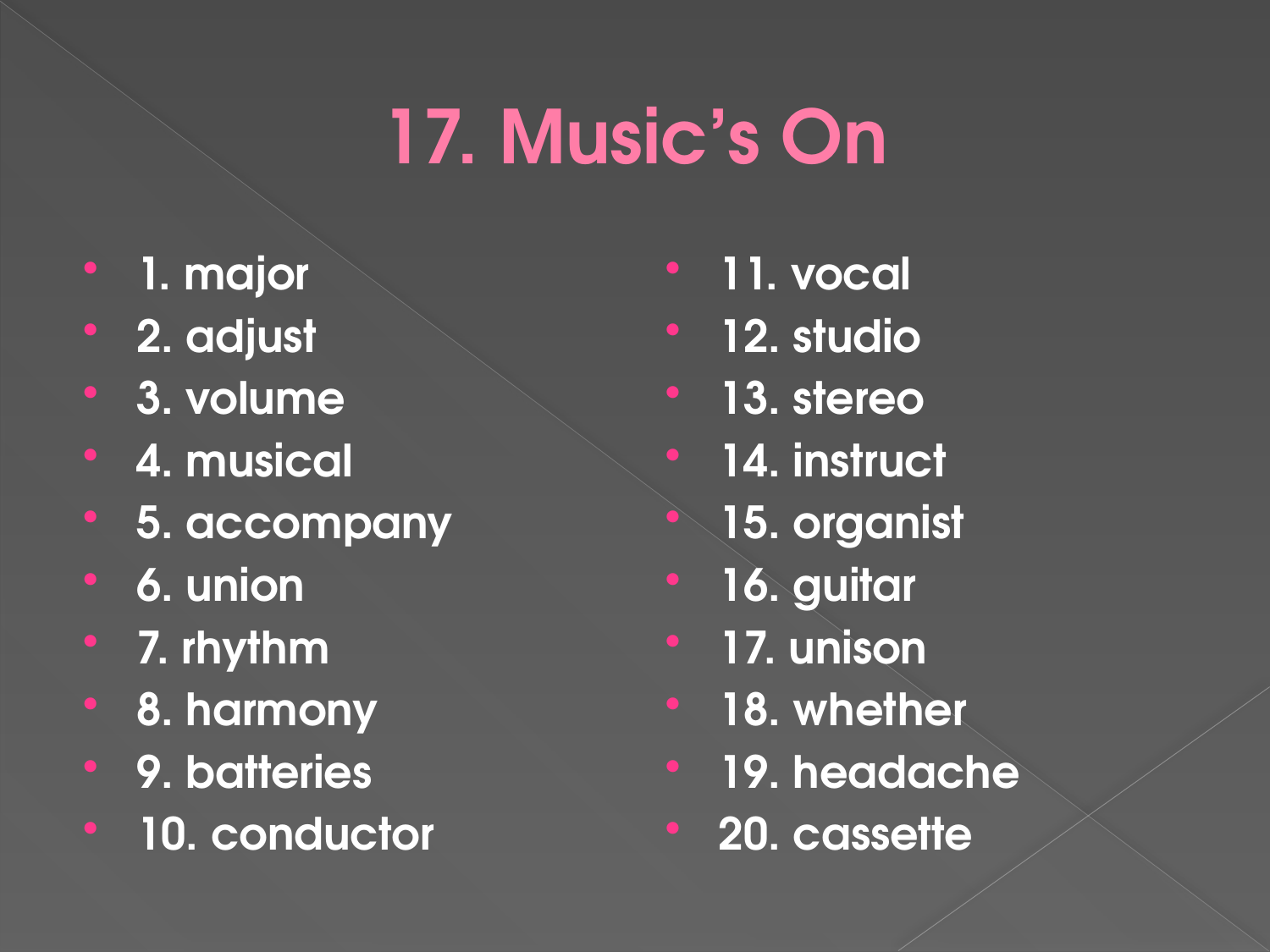

# 17. Music’s On
1. major
2. adjust
3. volume
4. musical
5. accompany
6. union
7. rhythm
8. harmony
9. batteries
10. conductor

11. vocal
12. studio
13. stereo
14. instruct
15. organist
16. guitar
17. unison
18. whether
19. headache
20. cassette